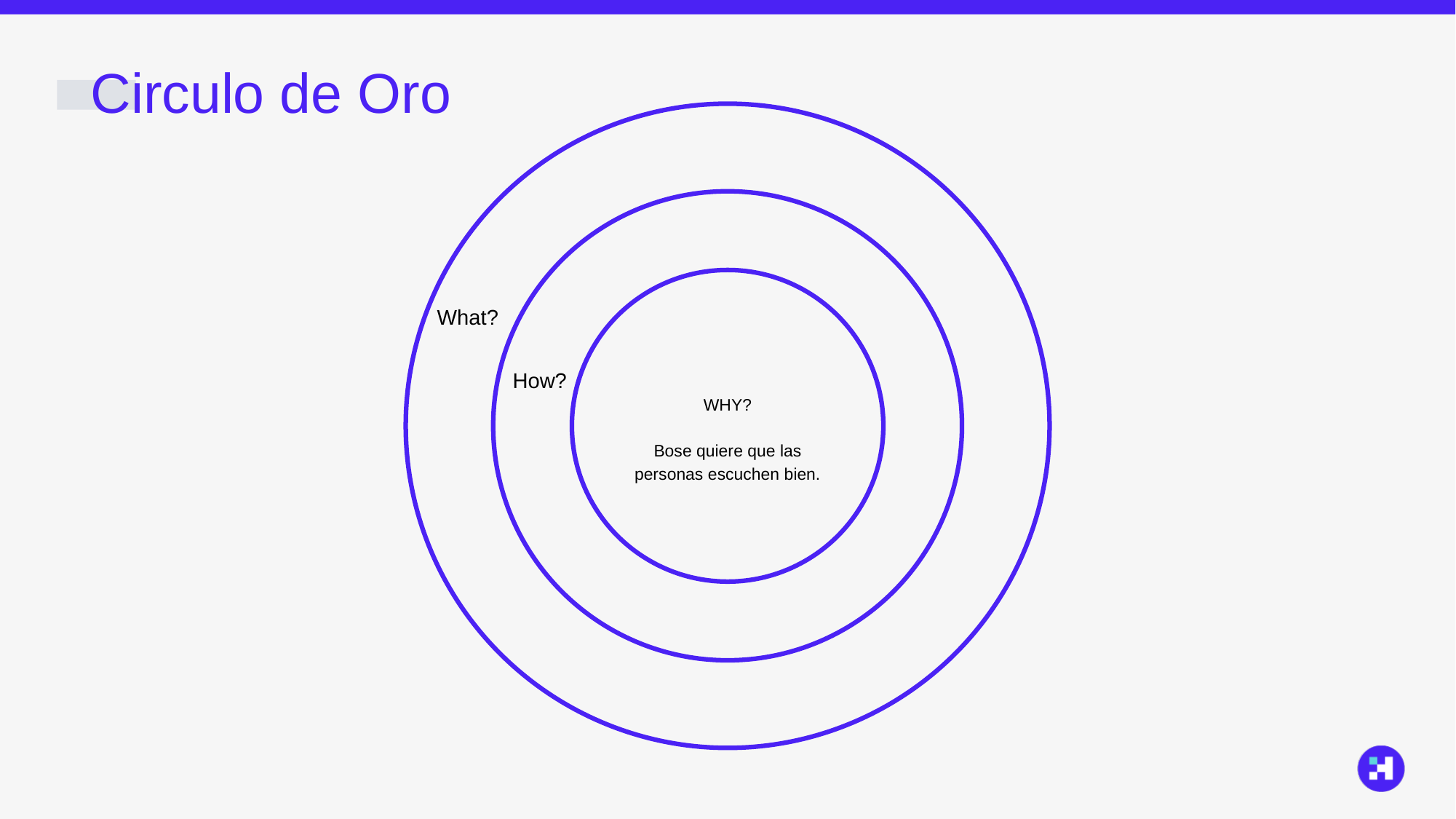

# Circulo de Oro

What?
How?
WHY?

Bose quiere que las personas escuchen bien.